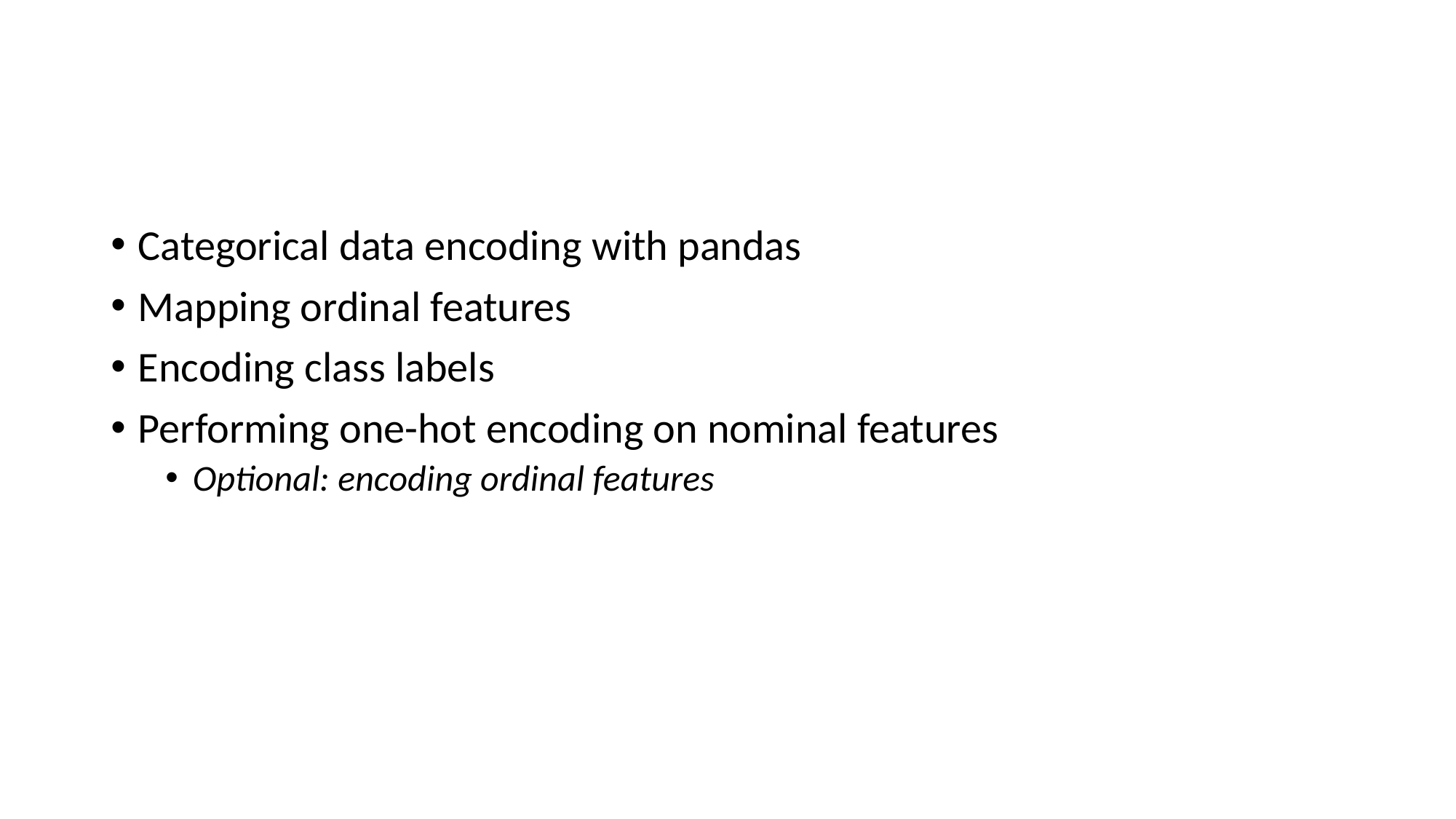

#
Categorical data encoding with pandas
Mapping ordinal features
Encoding class labels
Performing one-hot encoding on nominal features
Optional: encoding ordinal features